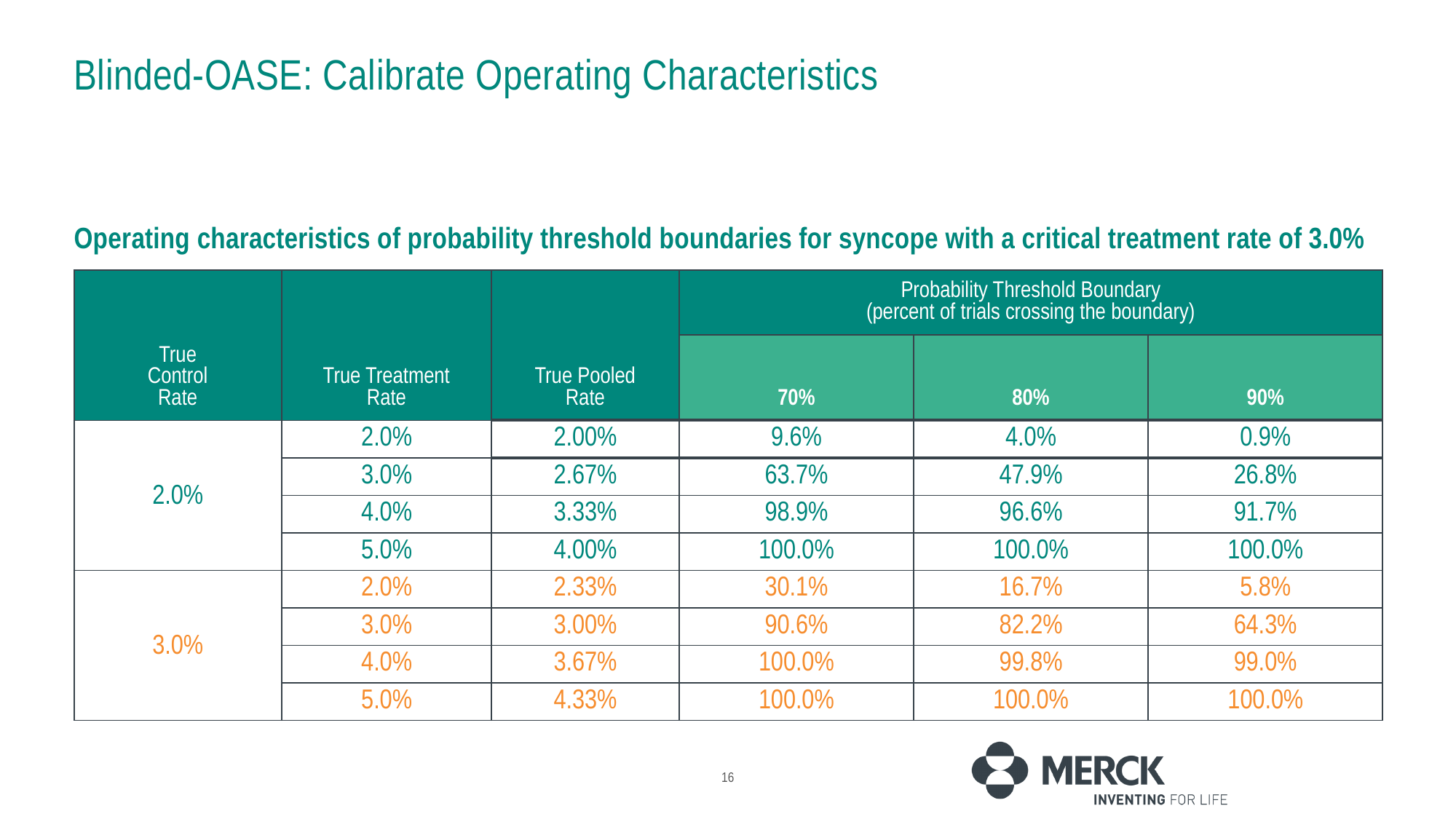

# Blinded-OASE: Calibrate Operating Characteristics
Operating characteristics of probability threshold boundaries for syncope with a critical treatment rate of 3.0%
| True Control Rate | True Treatment Rate | True Pooled Rate | Probability Threshold Boundary (percent of trials crossing the boundary) |  |  |
| --- | --- | --- | --- | --- | --- |
|  |  |  | 70% | 80% | 90% |
| 2.0% | 2.0% | 2.00% | 9.6% | 4.0% | 0.9% |
|  | 3.0% | 2.67% | 63.7% | 47.9% | 26.8% |
|  | 4.0% | 3.33% | 98.9% | 96.6% | 91.7% |
|  | 5.0% | 4.00% | 100.0% | 100.0% | 100.0% |
| 3.0% | 2.0% | 2.33% | 30.1% | 16.7% | 5.8% |
|  | 3.0% | 3.00% | 90.6% | 82.2% | 64.3% |
|  | 4.0% | 3.67% | 100.0% | 99.8% | 99.0% |
|  | 5.0% | 4.33% | 100.0% | 100.0% | 100.0% |
16